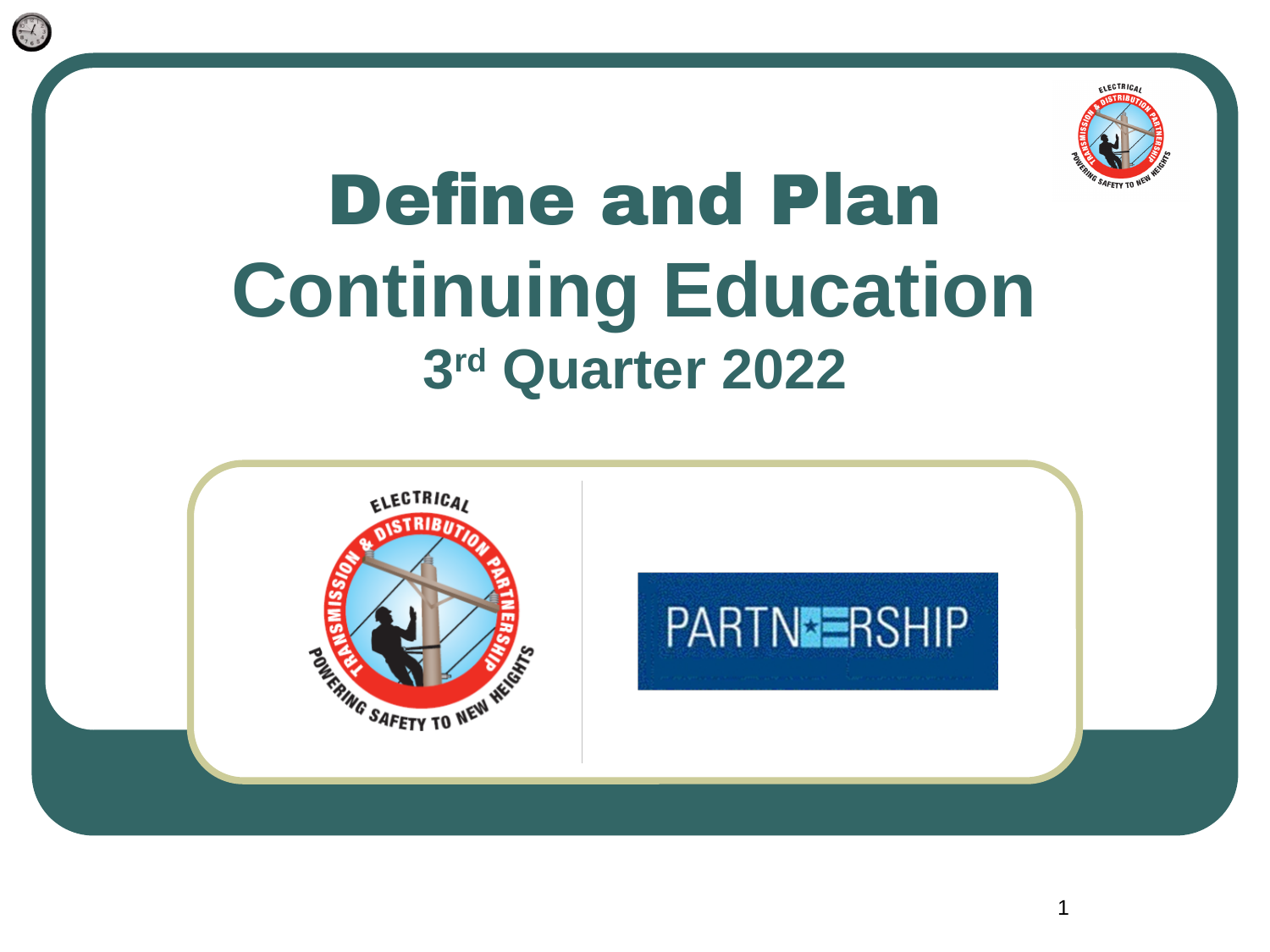

# Define and Plan Continuing Education 3rd Quarter 2022
1